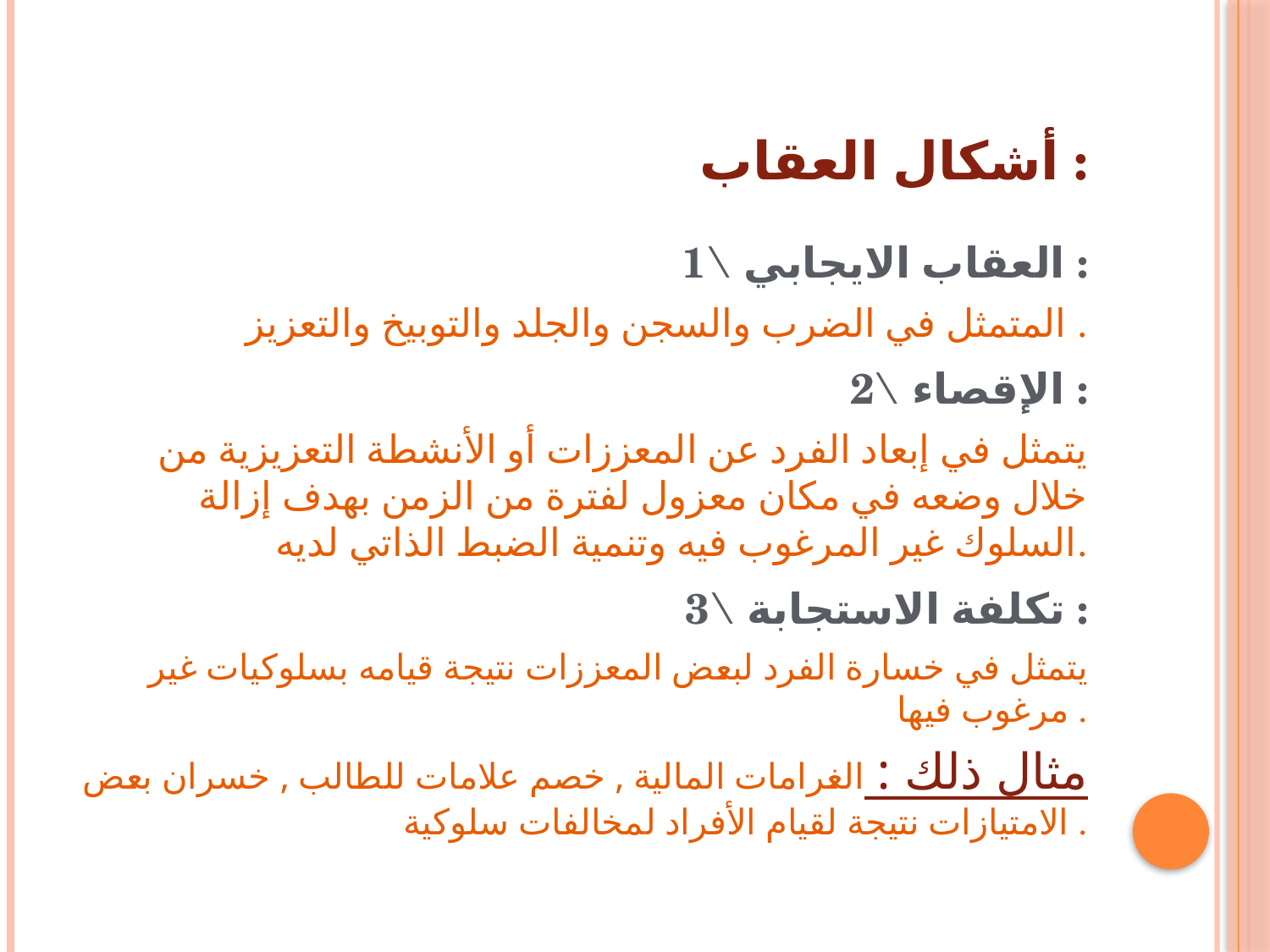

# أشكال العقاب :
    1\ العقاب الايجابي :
المتمثل في الضرب والسجن والجلد والتوبيخ والتعزيز .
   2\ الإقصاء :
يتمثل في إبعاد الفرد عن المعززات أو الأنشطة التعزيزية من خلال وضعه في مكان معزول لفترة من الزمن بهدف إزالة السلوك غير المرغوب فيه وتنمية الضبط الذاتي لديه.
   3\ تكلفة الاستجابة :
يتمثل في خسارة الفرد لبعض المعززات نتيجة قيامه بسلوكيات غير مرغوب فيها .
مثال ذلك : الغرامات المالية , خصم علامات للطالب , خسران بعض الامتيازات نتيجة لقيام الأفراد لمخالفات سلوكية .